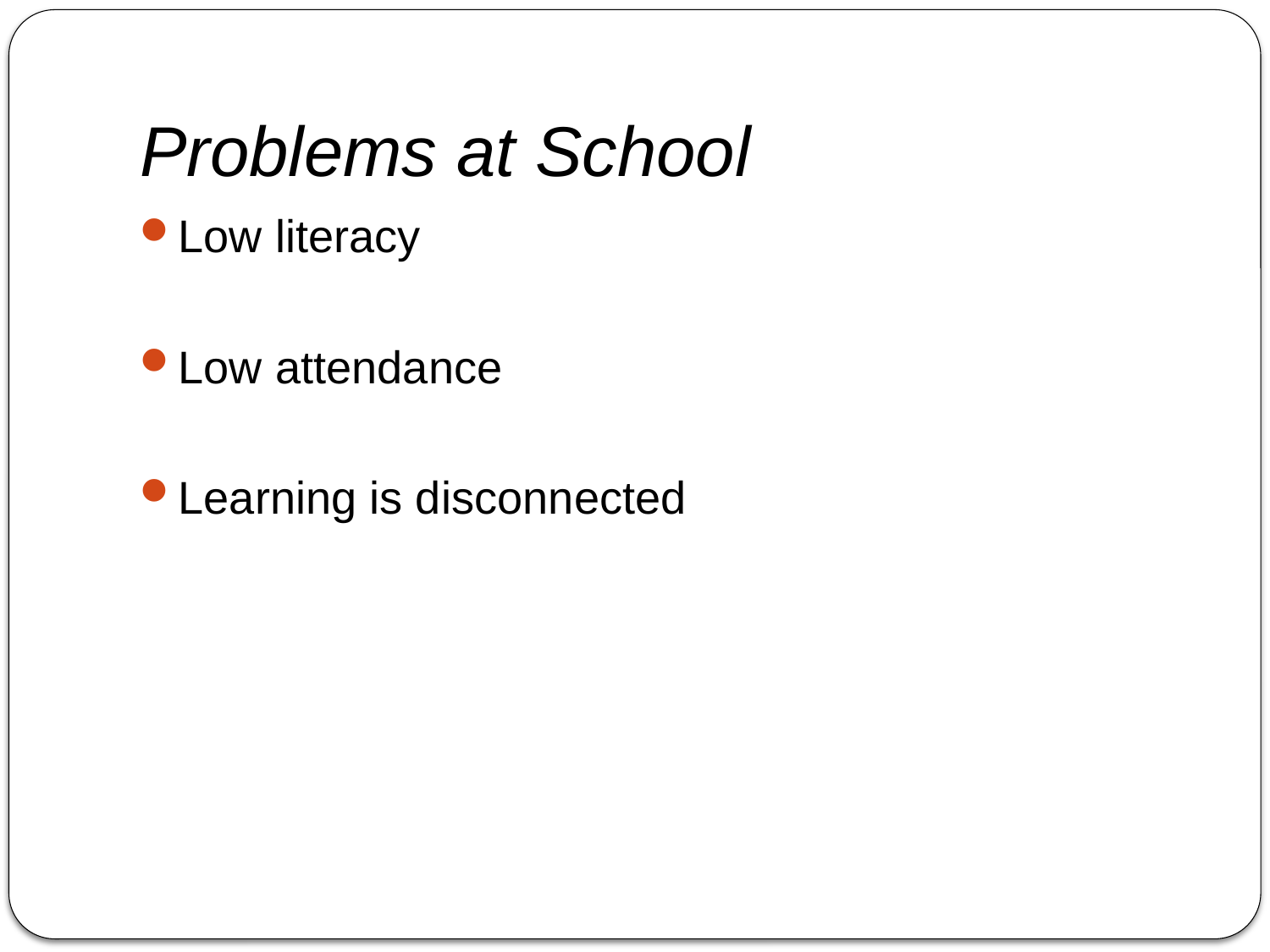

# Problems at School
Low literacy

Low attendance

Learning is disconnected